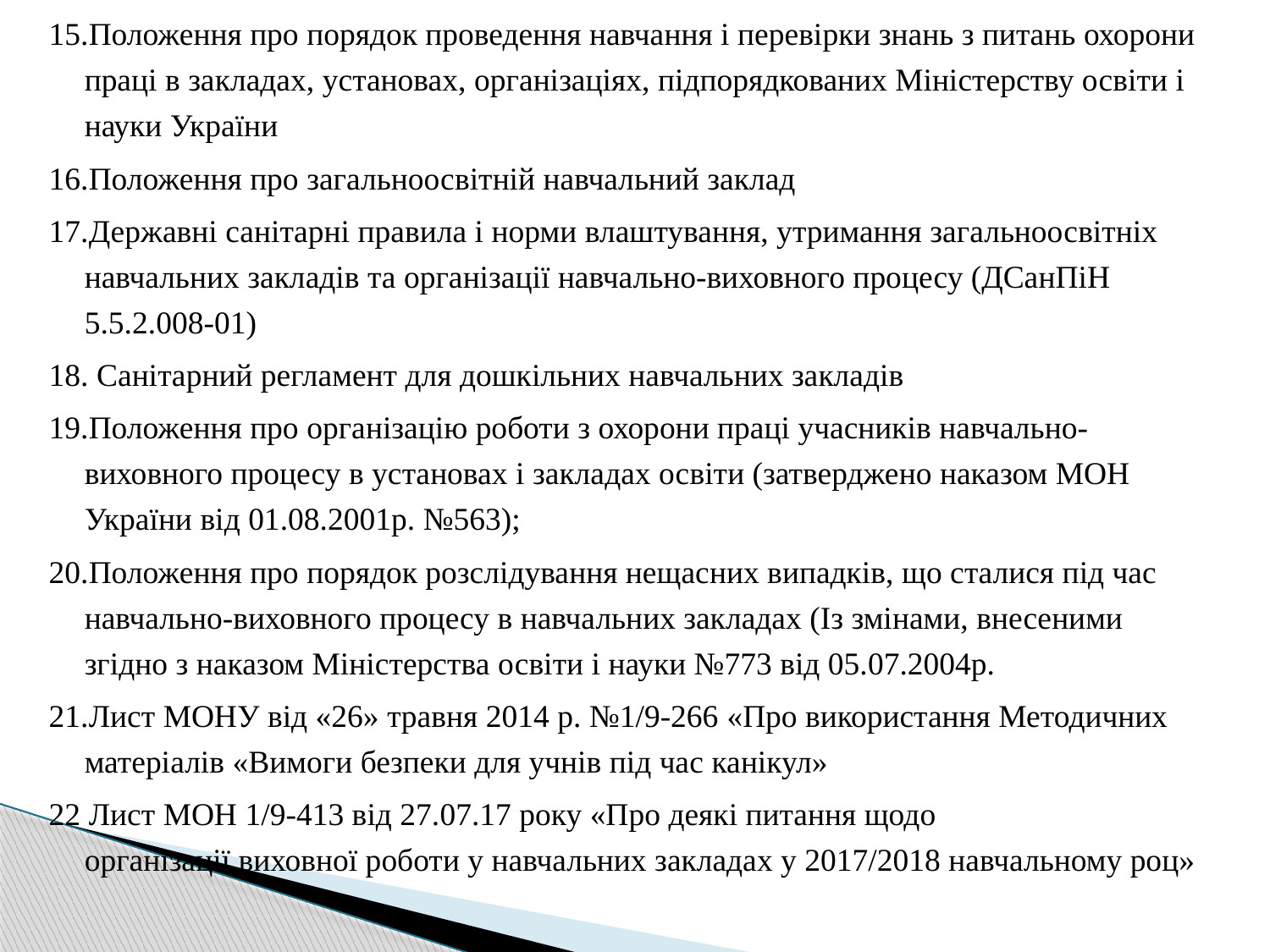

15.Положення про порядок проведення навчання і перевірки знань з питань охорони праці в закладах, установах, організаціях, підпорядкованих Міністерству освіти і науки України
16.Положення про загальноосвітній навчальний заклад
17.Державні санітарні правила і норми влаштування, утримання загальноосвітніх навчальних закладів та організації навчально-виховного процесу (ДСанПіН 5.5.2.008-01)
18. Санітарний регламент для дошкільних навчальних закладів
19.Положення про організацію роботи з охорони праці учасників навчально-виховного процесу в установах і закладах освіти (затверджено наказом МОН України від 01.08.2001р. №563);
20.Положення про порядок розслідування нещасних випадків, що сталися під час навчально-виховного процесу в навчальних закладах (Із змінами, внесеними згідно з наказом Міністерства освіти і науки №773 від 05.07.2004р.
21.Лист МОНУ від «26» травня 2014 р. №1/9-266 «Про використання Методичних матеріалів «Вимоги безпеки для учнів під час канікул»
22 Лист МОН 1/9-413 від 27.07.17 року «Про деякі питання щодо організації виховної роботи у навчальних закладах у 2017/2018 навчальному роц»